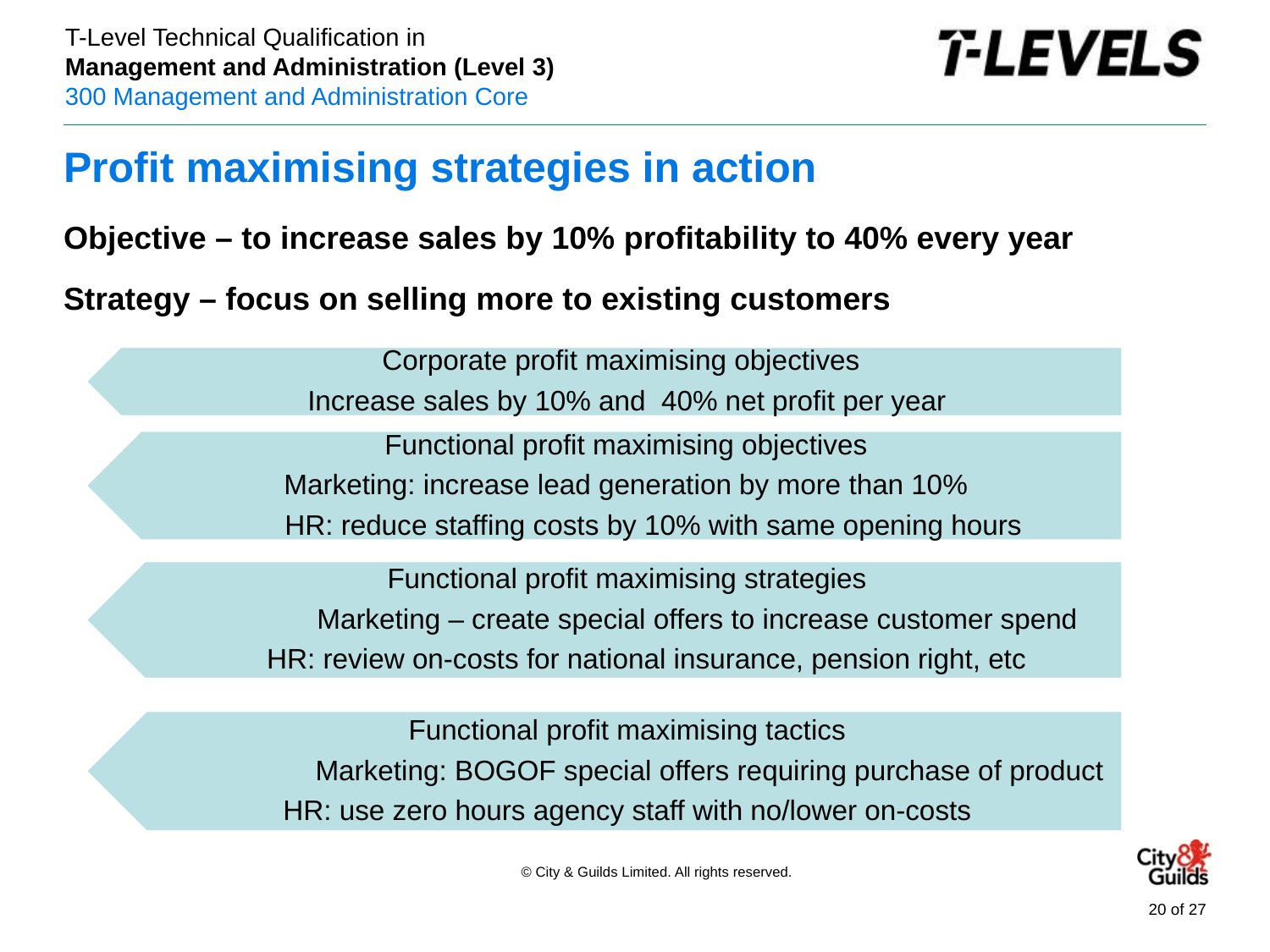

# Profit maximising strategies in action
Objective – to increase sales by 10% profitability to 40% every year
Strategy – focus on selling more to existing customers

Corporate profit maximising objectives
                      Increase sales by 10% and  40% net profit per year

Functional profit maximising objectives
Marketing: increase lead generation by more than 10%
        HR: reduce staffing costs by 10% with same opening hours

Functional profit maximising strategies
                  Marketing – create special offers to increase customer spend
     HR: review on-costs for national insurance, pension right, etc

Functional profit maximising tactics
                     Marketing: BOGOF special offers requiring purchase of product
HR: use zero hours agency staff with no/lower on-costs